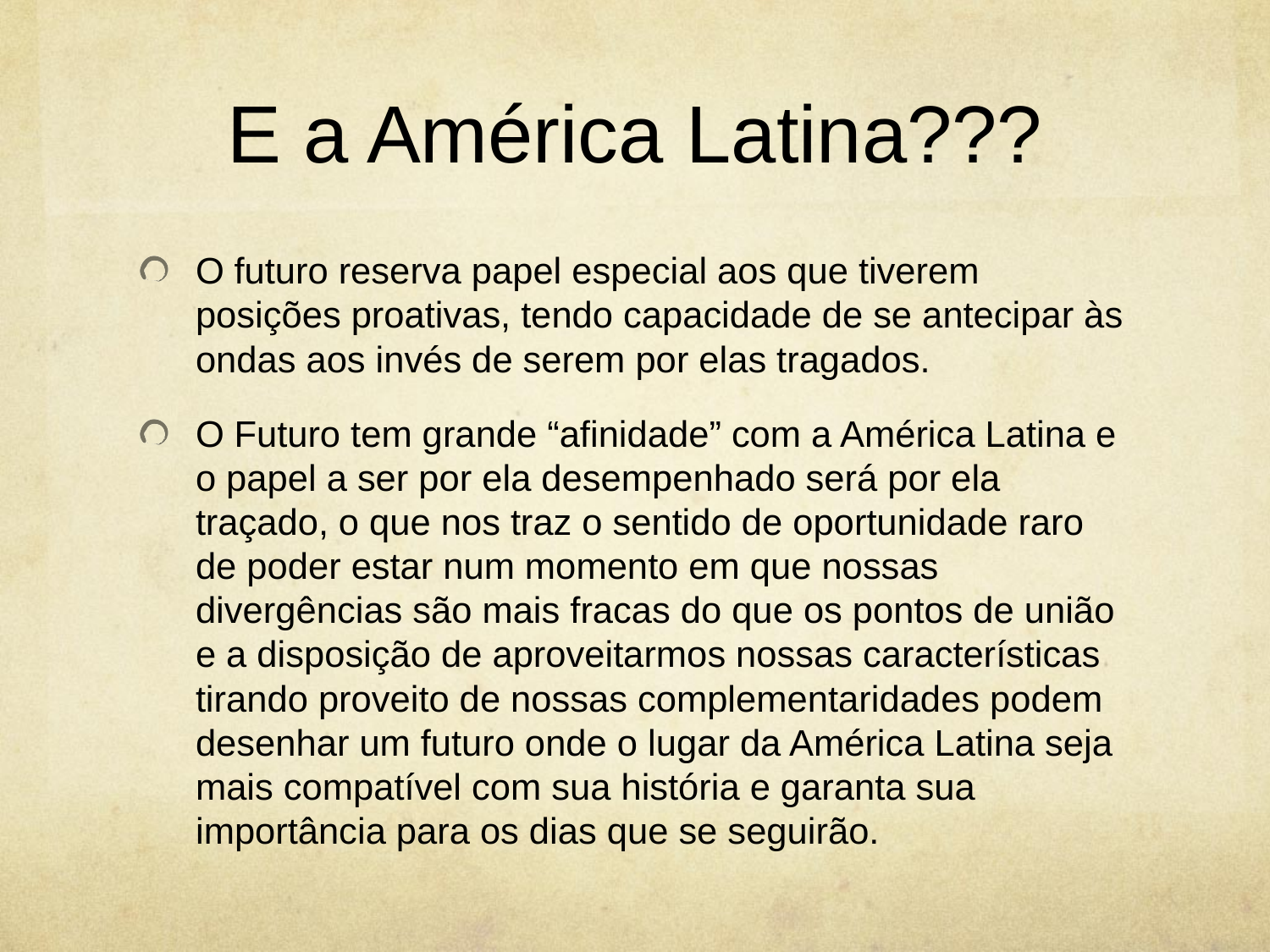

# E a América Latina???
O futuro reserva papel especial aos que tiverem posições proativas, tendo capacidade de se antecipar às ondas aos invés de serem por elas tragados.
O Futuro tem grande “afinidade” com a América Latina e o papel a ser por ela desempenhado será por ela traçado, o que nos traz o sentido de oportunidade raro de poder estar num momento em que nossas divergências são mais fracas do que os pontos de união e a disposição de aproveitarmos nossas características tirando proveito de nossas complementaridades podem desenhar um futuro onde o lugar da América Latina seja mais compatível com sua história e garanta sua importância para os dias que se seguirão.